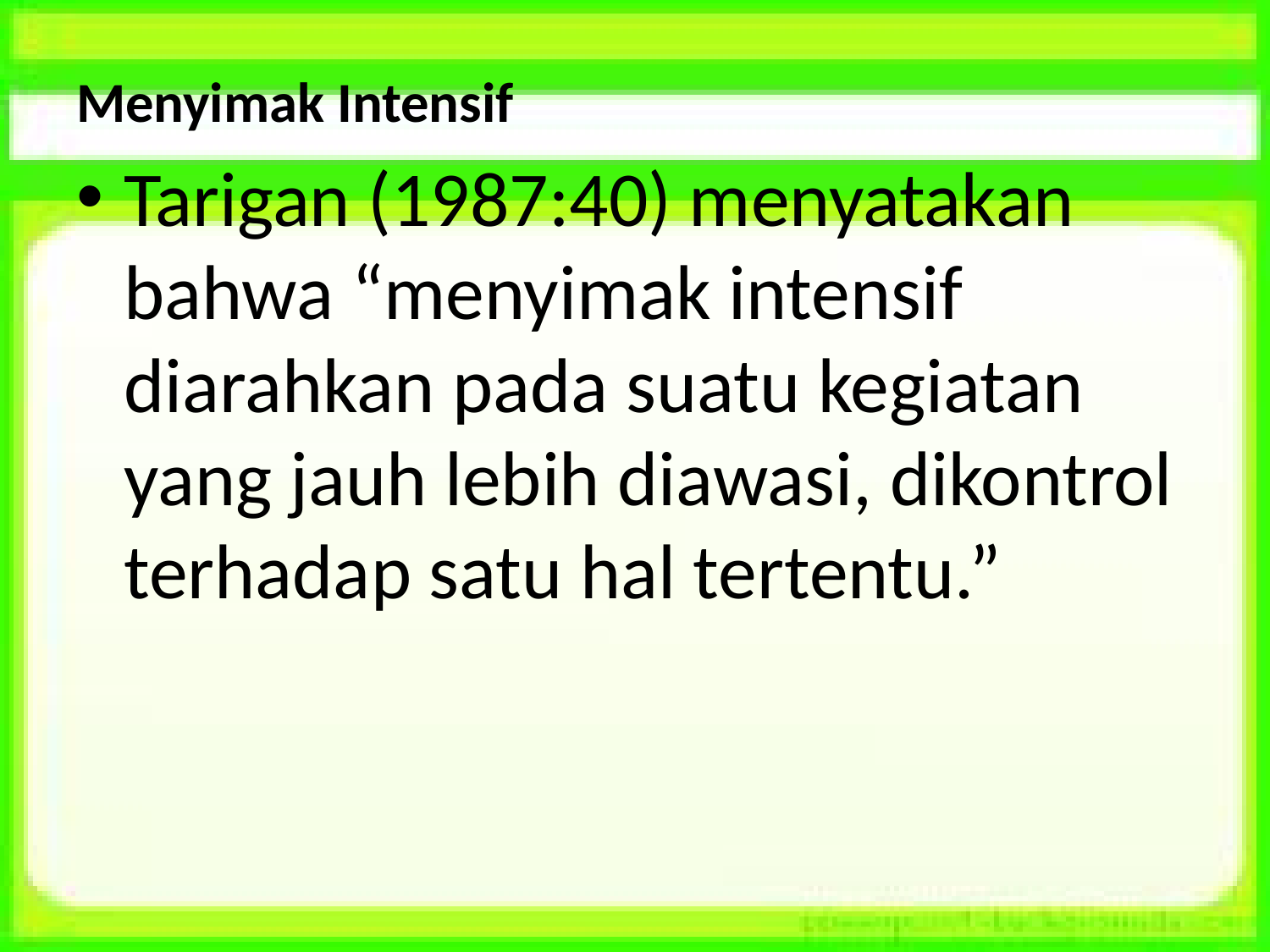

Menyimak Intensif
Tarigan (1987:40) menyatakan bahwa “menyimak intensif diarahkan pada suatu kegiatan yang jauh lebih diawasi, dikontrol terhadap satu hal tertentu.”